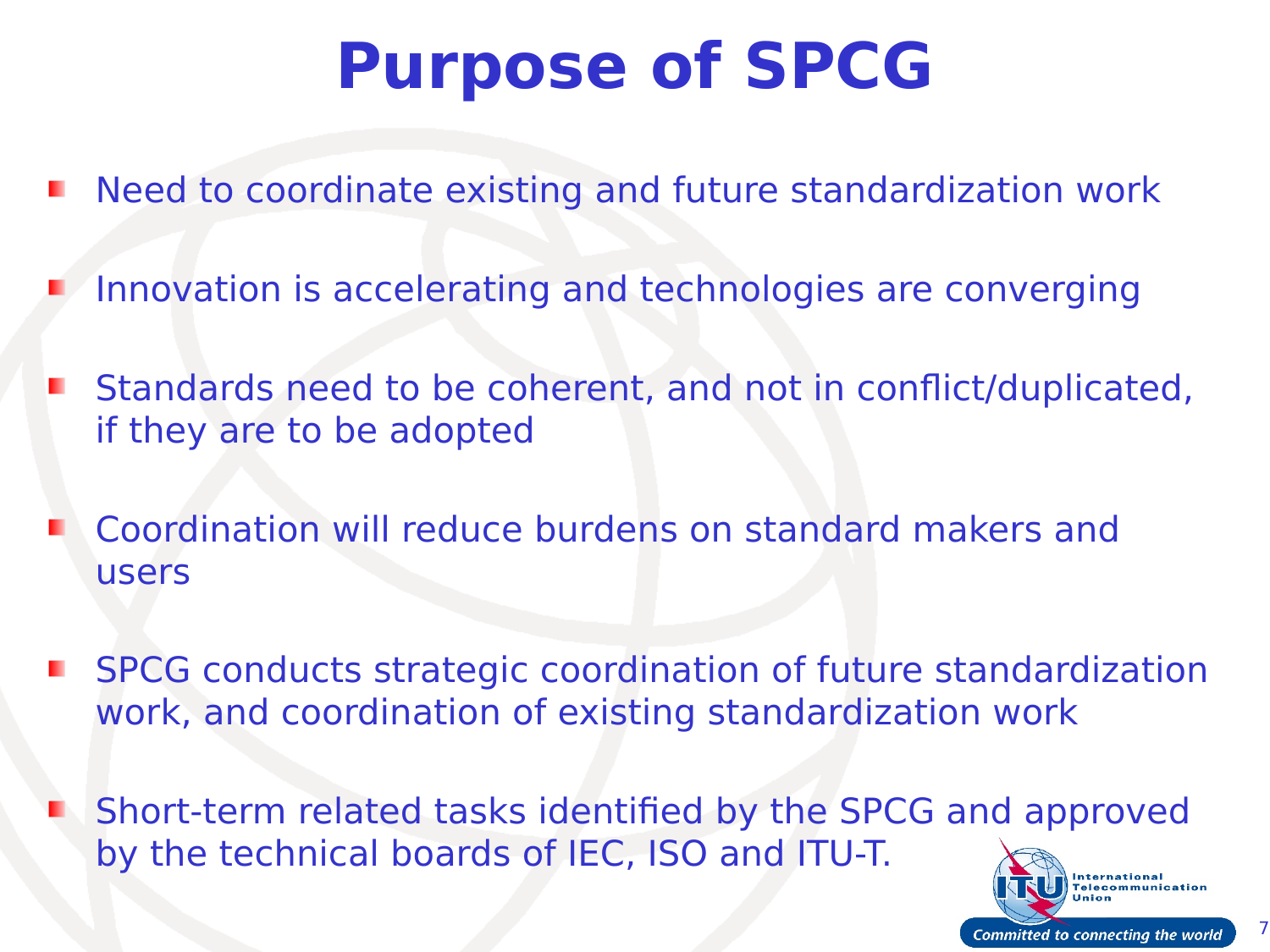

# Purpose of SPCG
Need to coordinate existing and future standardization work

Innovation is accelerating and technologies are converging

Standards need to be coherent, and not in conflict/duplicated, if they are to be adopted

Coordination will reduce burdens on standard makers and users

SPCG conducts strategic coordination of future standardization work, and coordination of existing standardization work

Short-term related tasks identified by the SPCG and approved by the technical boards of IEC, ISO and ITU-T.
7